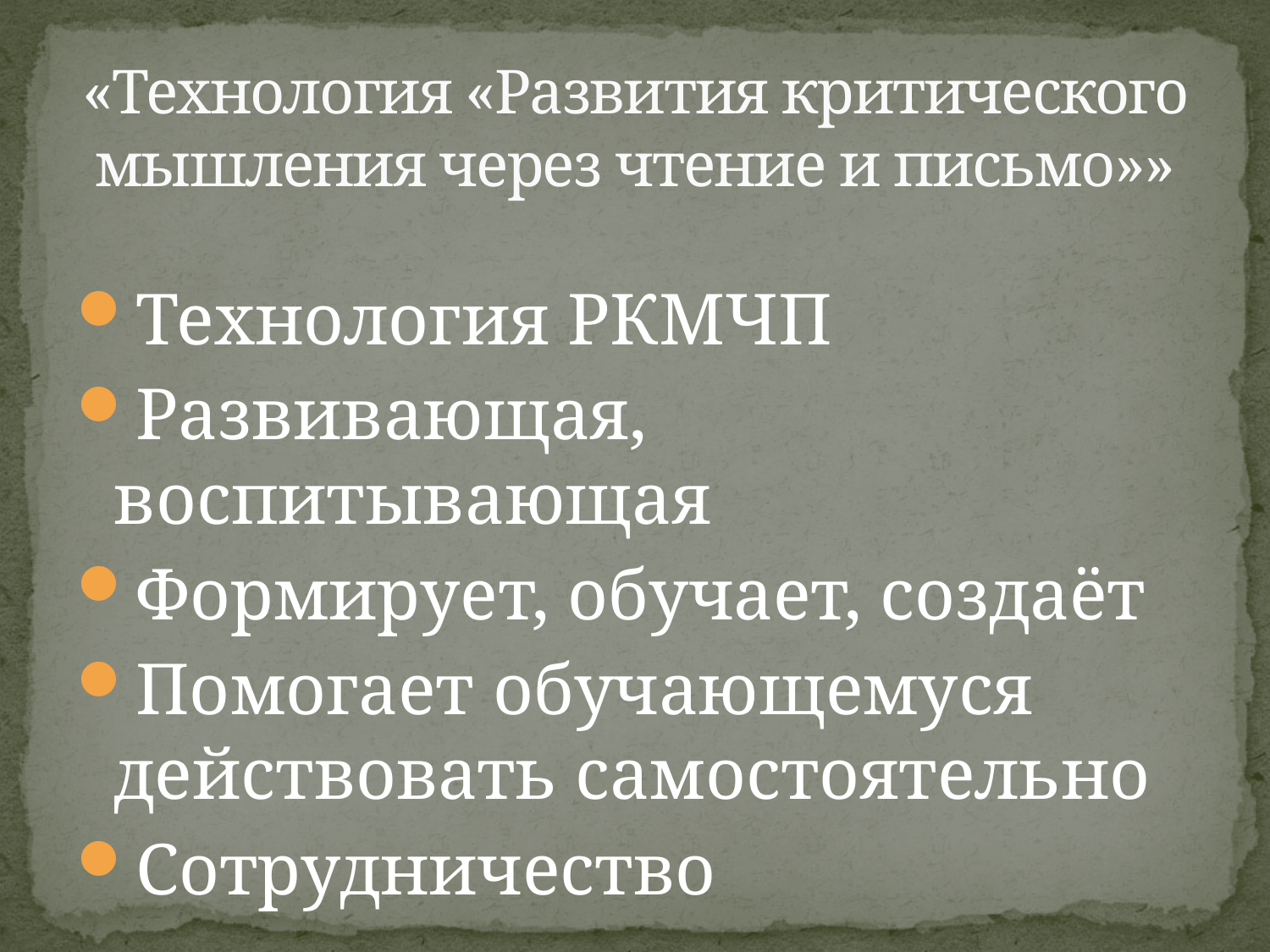

# «Технология «Развития критического мышления через чтение и письмо»»
Технология РКМЧП
Развивающая, воспитывающая
Формирует, обучает, создаёт
Помогает обучающемуся действовать самостоятельно
Сотрудничество